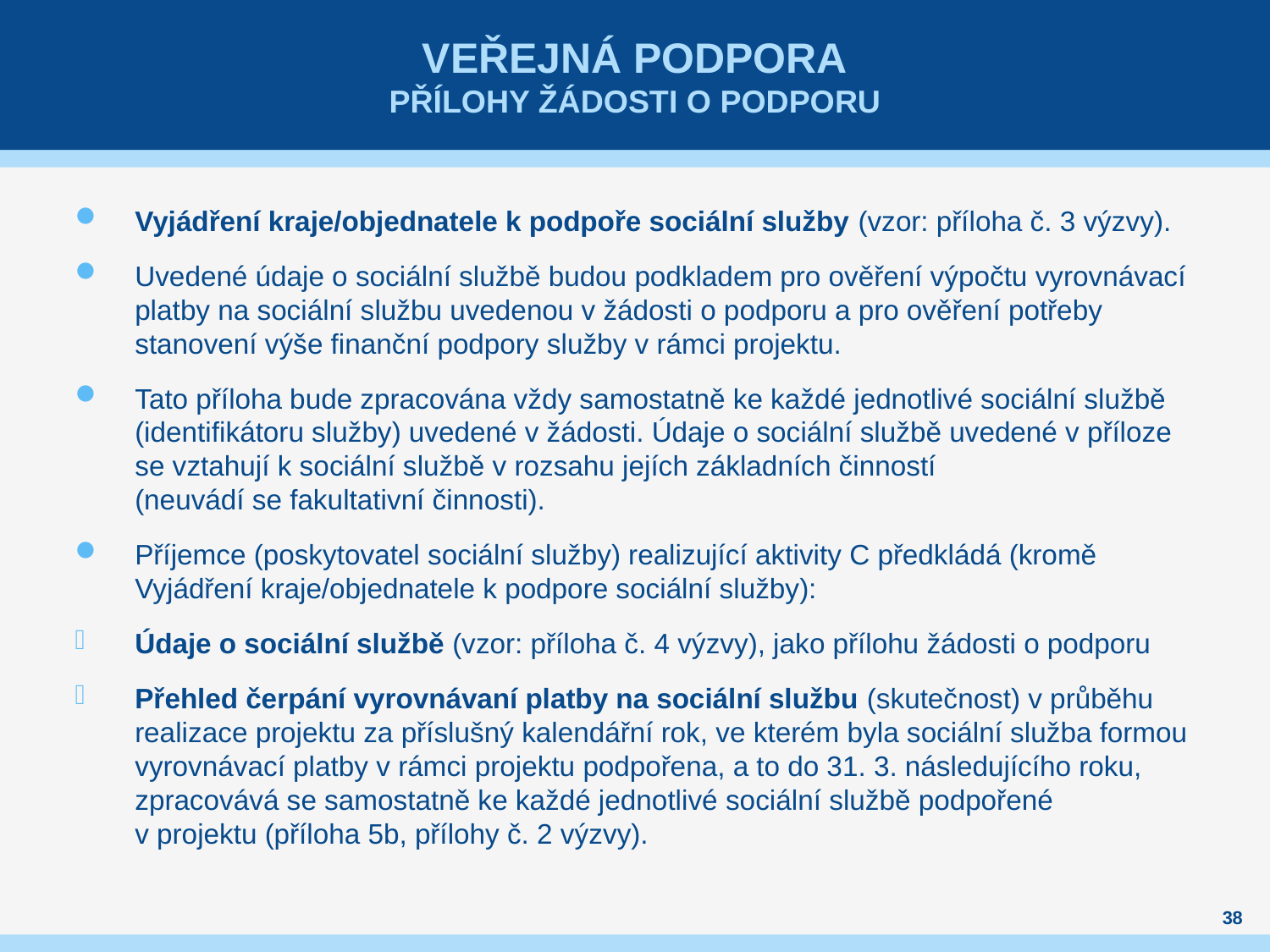

# Veřejná podpora přílohy žádosti o podporu
Vyjádření kraje/objednatele k podpoře sociální služby (vzor: příloha č. 3 výzvy).
Uvedené údaje o sociální službě budou podkladem pro ověření výpočtu vyrovnávací platby na sociální službu uvedenou v žádosti o podporu a pro ověření potřeby stanovení výše finanční podpory služby v rámci projektu.
Tato příloha bude zpracována vždy samostatně ke každé jednotlivé sociální službě (identifikátoru služby) uvedené v žádosti. Údaje o sociální službě uvedené v příloze se vztahují k sociální službě v rozsahu jejích základních činností
(neuvádí se fakultativní činnosti).
Příjemce (poskytovatel sociální služby) realizující aktivity C předkládá (kromě Vyjádření kraje/objednatele k podpore sociální služby):
Údaje o sociální službě (vzor: příloha č. 4 výzvy), jako přílohu žádosti o podporu
Přehled čerpání vyrovnávaní platby na sociální službu (skutečnost) v průběhu realizace projektu za příslušný kalendářní rok, ve kterém byla sociální služba formou vyrovnávací platby v rámci projektu podpořena, a to do 31. 3. následujícího roku, zpracovává se samostatně ke každé jednotlivé sociální službě podpořené
v projektu (příloha 5b, přílohy č. 2 výzvy).

38